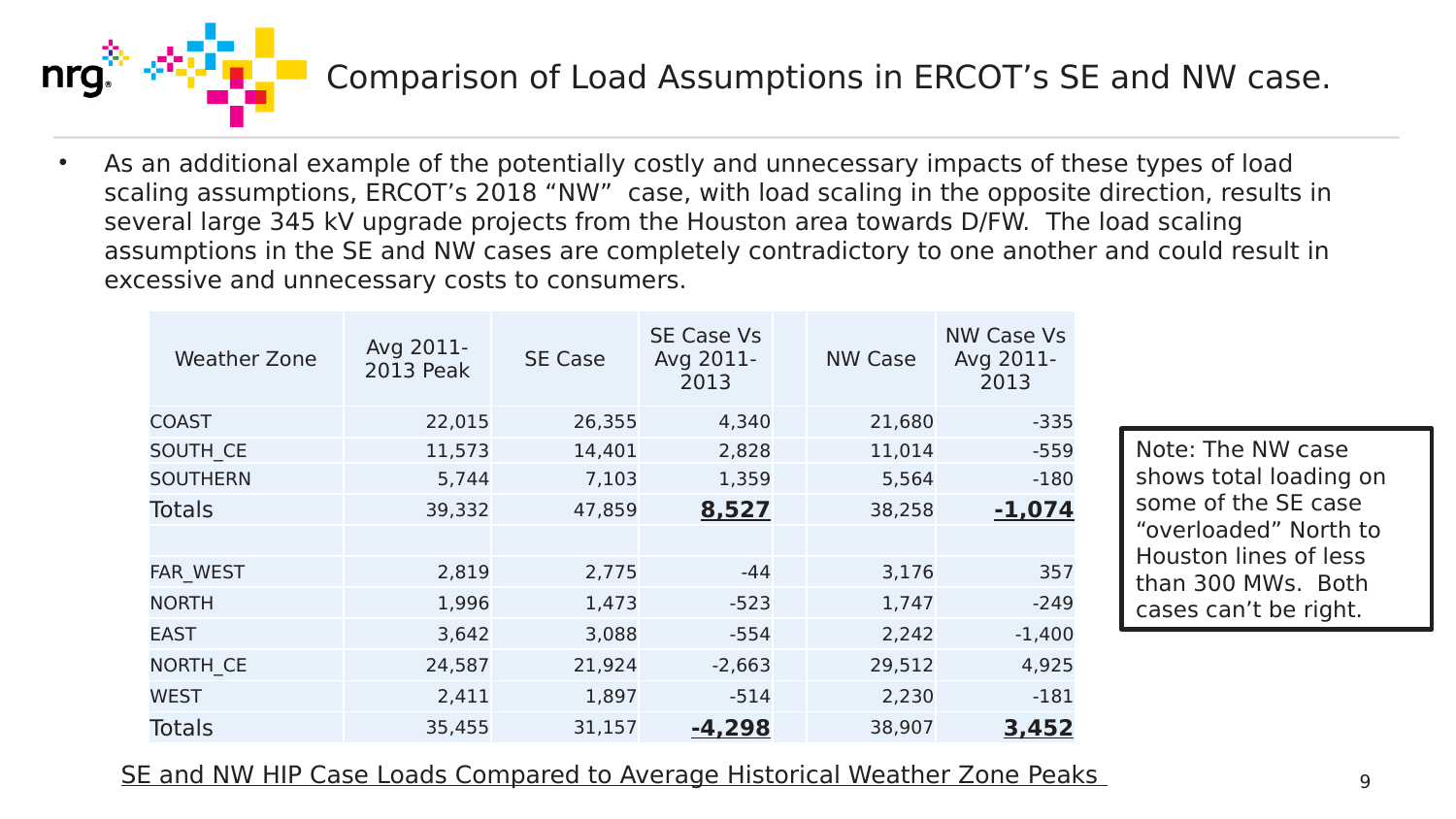

# Comparison of Load Assumptions in ERCOT’s SE and NW case.
As an additional example of the potentially costly and unnecessary impacts of these types of load scaling assumptions, ERCOT’s 2018 “NW”  case, with load scaling in the opposite direction, results in several large 345 kV upgrade projects from the Houston area towards D/FW.  The load scaling assumptions in the SE and NW cases are completely contradictory to one another and could result in excessive and unnecessary costs to consumers.
| Weather Zone | Avg 2011-2013 Peak | SE Case | SE Case Vs Avg 2011-2013 |  | NW Case | NW Case Vs Avg 2011-2013 |
| --- | --- | --- | --- | --- | --- | --- |
| COAST | 22,015 | 26,355 | 4,340 |  | 21,680 | -335 |
| SOUTH\_CE | 11,573 | 14,401 | 2,828 |  | 11,014 | -559 |
| SOUTHERN | 5,744 | 7,103 | 1,359 |  | 5,564 | -180 |
| Totals | 39,332 | 47,859 | 8,527 |  | 38,258 | -1,074 |
|  |  |  |  |  |  |  |
| FAR\_WEST | 2,819 | 2,775 | -44 |  | 3,176 | 357 |
| NORTH | 1,996 | 1,473 | -523 |  | 1,747 | -249 |
| EAST | 3,642 | 3,088 | -554 |  | 2,242 | -1,400 |
| NORTH\_CE | 24,587 | 21,924 | -2,663 |  | 29,512 | 4,925 |
| WEST | 2,411 | 1,897 | -514 |  | 2,230 | -181 |
| Totals | 35,455 | 31,157 | -4,298 |  | 38,907 | 3,452 |
Note: The NW case shows total loading on some of the SE case “overloaded” North to Houston lines of less than 300 MWs.  Both cases can’t be right.
SE and NW HIP Case Loads Compared to Average Historical Weather Zone Peaks